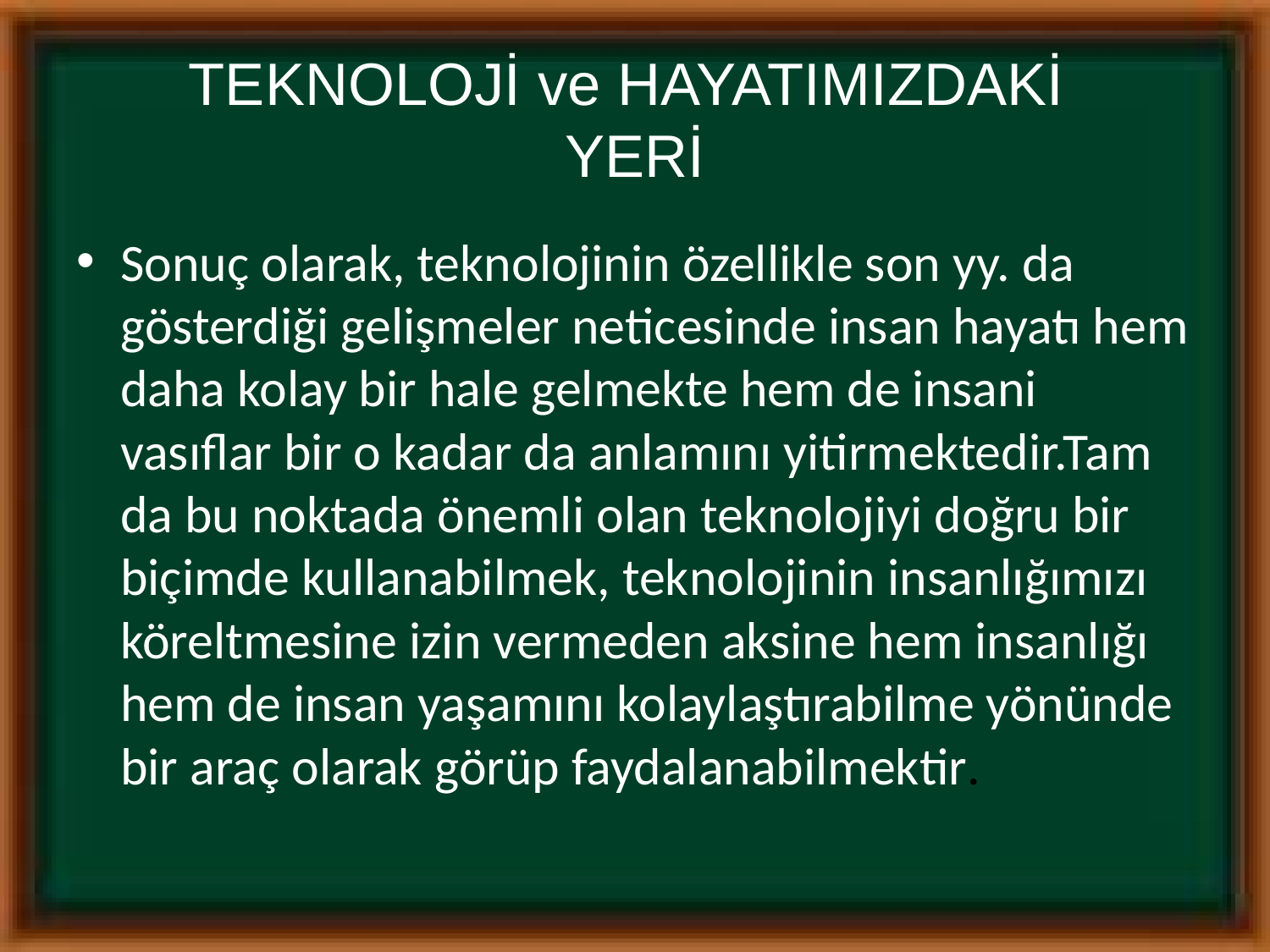

# TEKNOLOJİ ve HAYATIMIZDAKİ YERİ
Sonuç olarak, teknolojinin özellikle son yy. da gösterdiği gelişmeler neticesinde insan hayatı hem daha kolay bir hale gelmekte hem de insani vasıflar bir o kadar da anlamını yitirmektedir.Tam da bu noktada önemli olan teknolojiyi doğru bir biçimde kullanabilmek, teknolojinin insanlığımızı köreltmesine izin vermeden aksine hem insanlığı hem de insan yaşamını kolaylaştırabilme yönünde bir araç olarak görüp faydalanabilmektir.